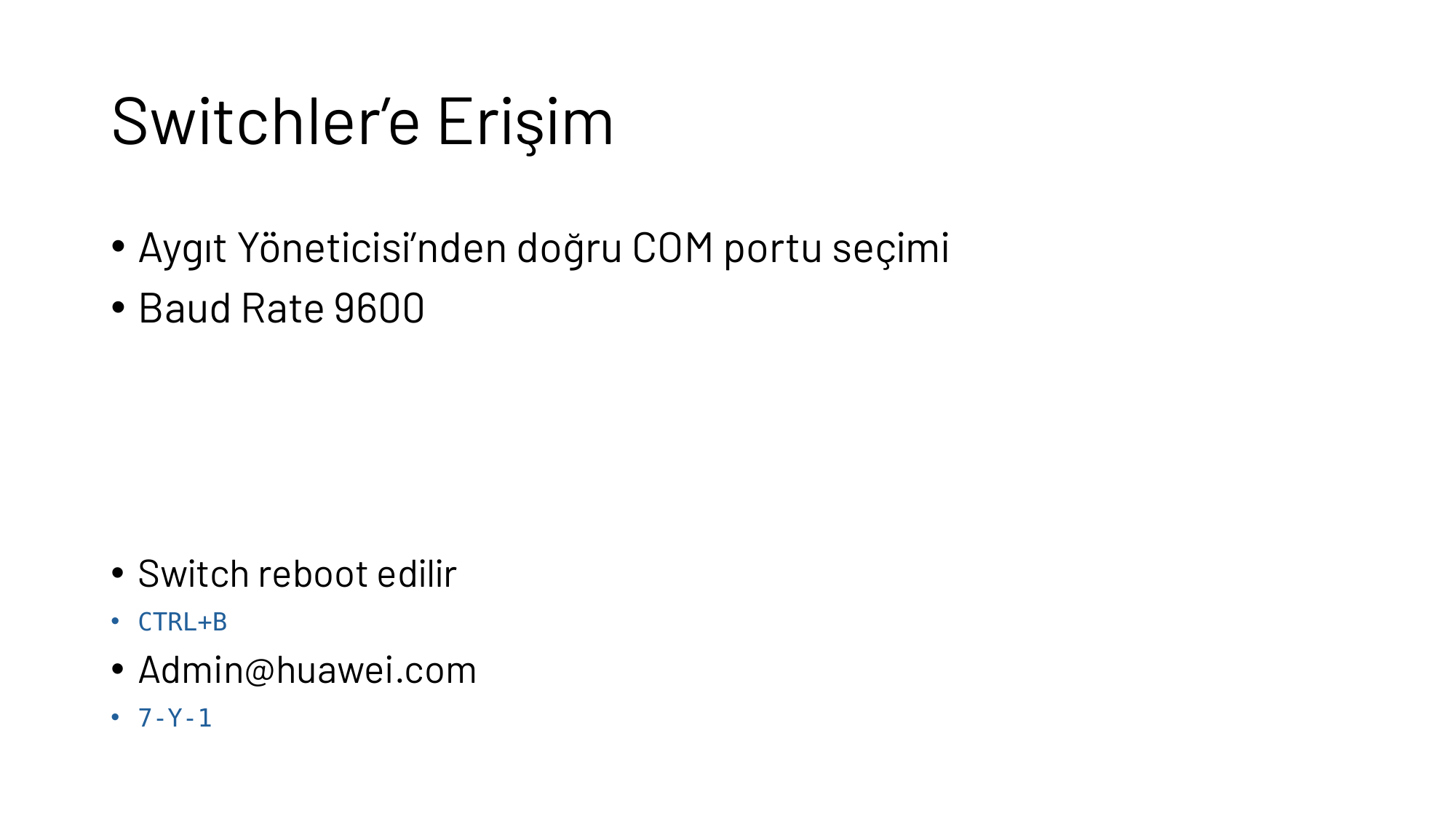

# Switchler’e Erişim
Aygıt Yöneticisi’nden doğru COM portu seçimi
Baud Rate 9600
Switch reboot edilir
CTRL+B
Admin@huawei.com
7-Y-1